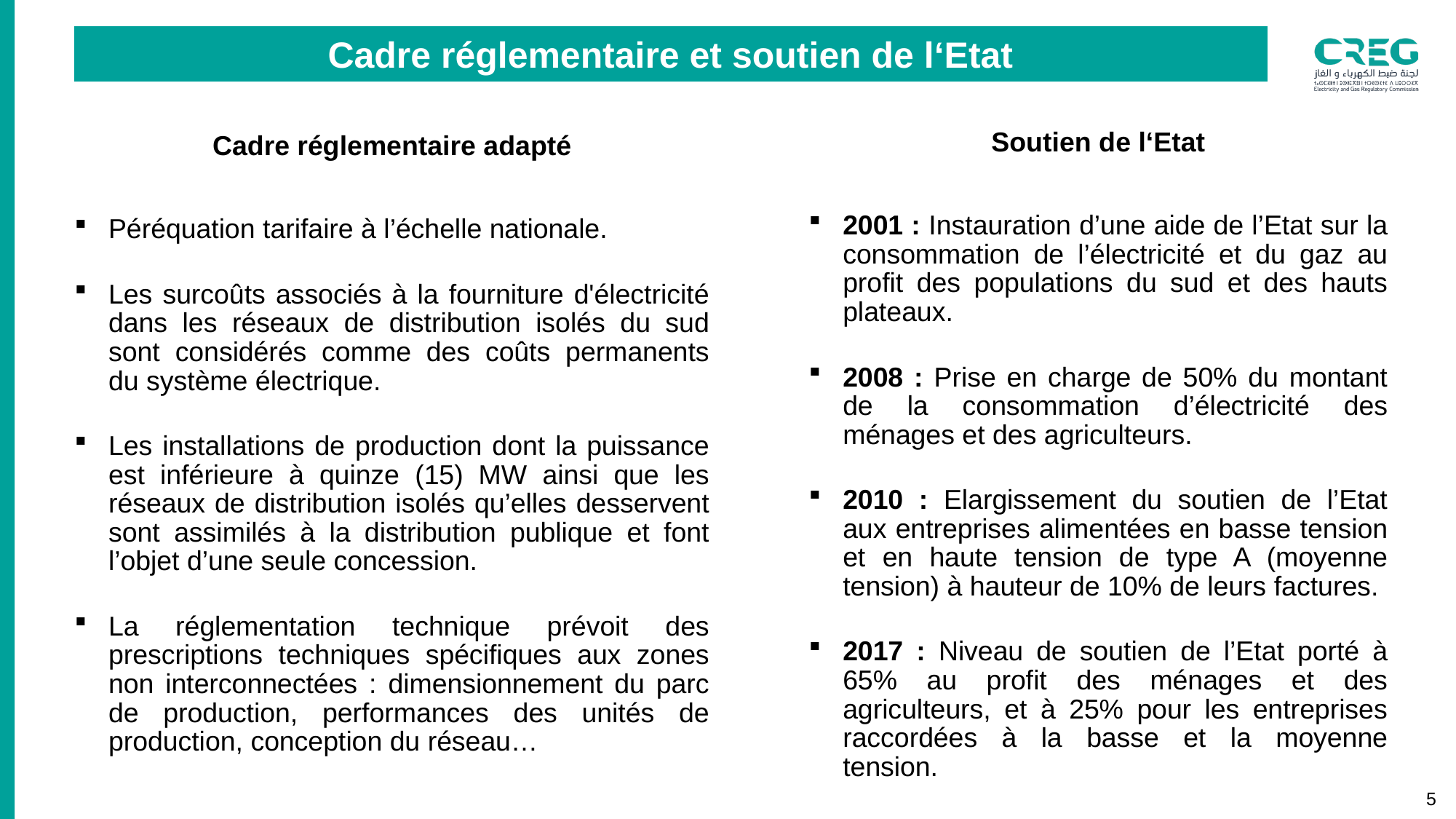

Cadre réglementaire et soutien de l‘Etat
Cadre réglementaire adapté
Péréquation tarifaire à l’échelle nationale.
Les surcoûts associés à la fourniture d'électricité dans les réseaux de distribution isolés du sud sont considérés comme des coûts permanents du système électrique.
Les installations de production dont la puissance est inférieure à quinze (15) MW ainsi que les réseaux de distribution isolés qu’elles desservent sont assimilés à la distribution publique et font l’objet d’une seule concession.
La réglementation technique prévoit des prescriptions techniques spécifiques aux zones non interconnectées : dimensionnement du parc de production, performances des unités de production, conception du réseau…

Soutien de l‘Etat
2001 : Instauration d’une aide de l’Etat sur la consommation de l’électricité et du gaz au profit des populations du sud et des hauts plateaux.
2008 : Prise en charge de 50% du montant de la consommation d’électricité des ménages et des agriculteurs.
2010 : Elargissement du soutien de l’Etat aux entreprises alimentées en basse tension et en haute tension de type A (moyenne tension) à hauteur de 10% de leurs factures.
2017 : Niveau de soutien de l’Etat porté à 65% au profit des ménages et des agriculteurs, et à 25% pour les entreprises raccordées à la basse et la moyenne tension.
5